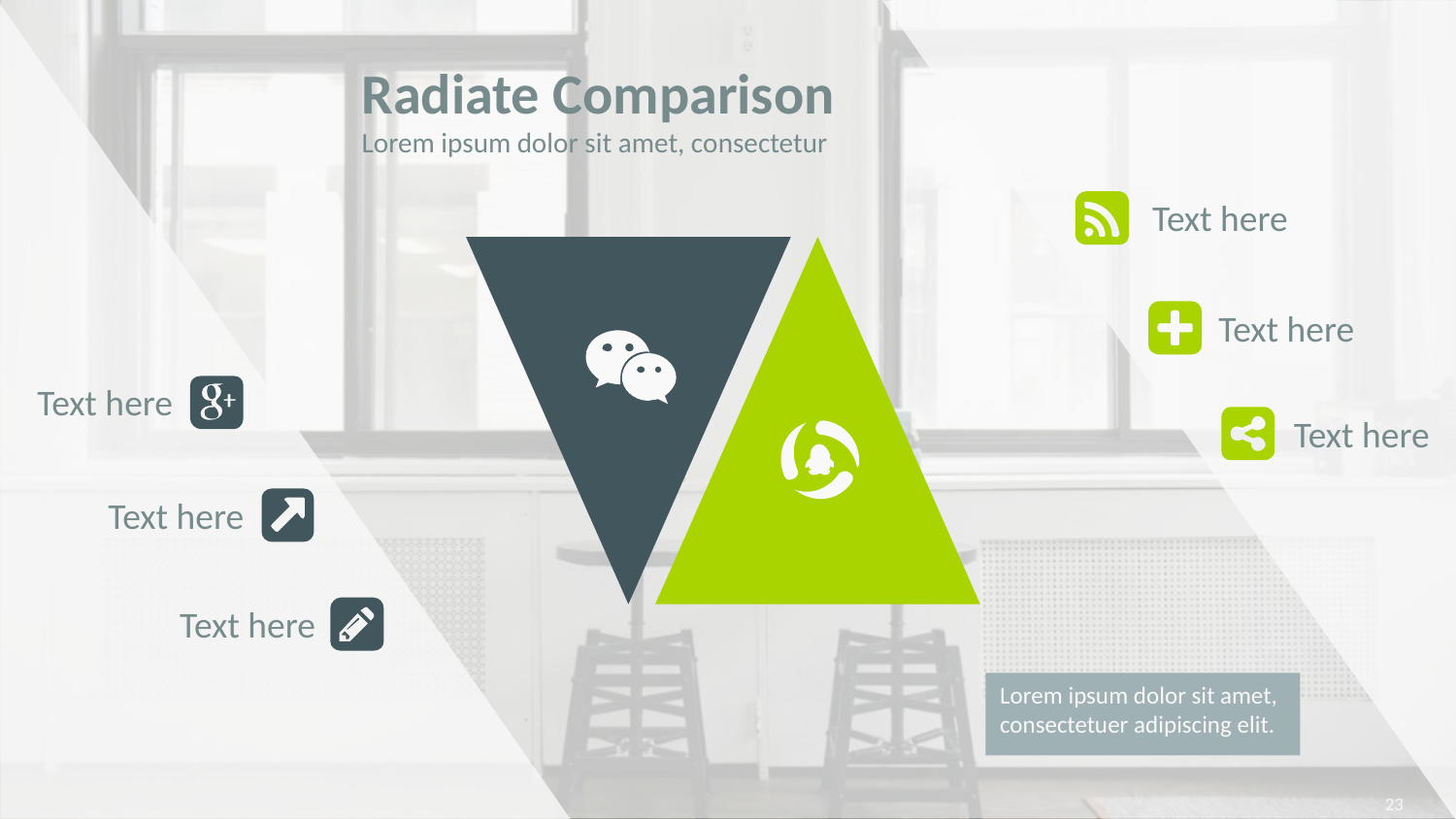

Radiate Comparison
Lorem ipsum dolor sit amet, consectetur
Text here

Text here

Text here

Text here

Text here

Text here

Lorem ipsum dolor sit amet, consectetuer adipiscing elit.